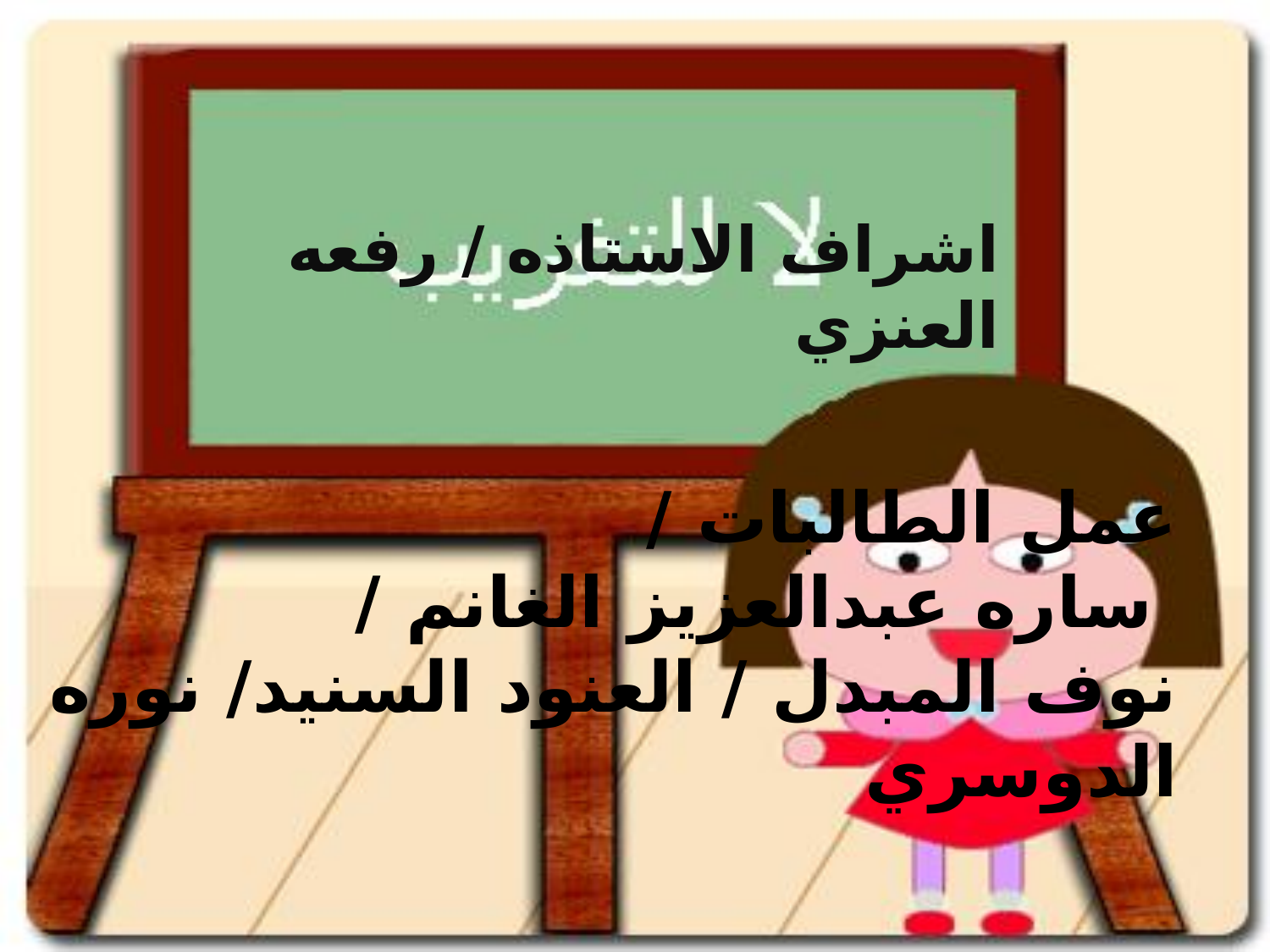

اشراف الاستاذه / رفعه العنزي
# عمل الطالبات / ساره عبدالعزيز الغانم / نوف المبدل / العنود السنيد/ نوره الدوسري